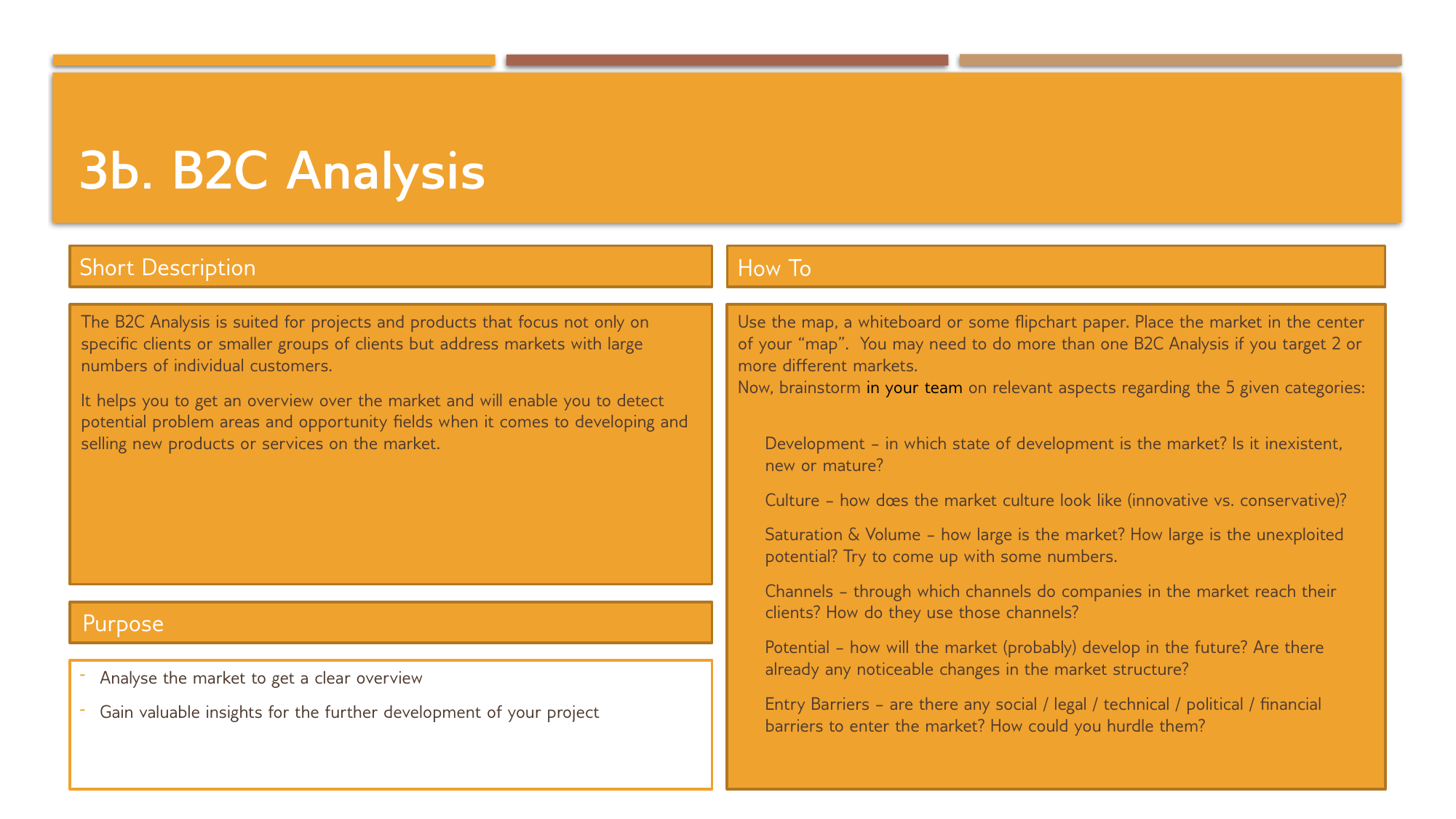

# 3b. B2C Analysis
Short Description
How To
Use the map, a whiteboard or some flipchart paper. Place the market in the center of your “map”.  You may need to do more than one B2C Analysis if you target 2 or more different markets.
Now, brainstorm in your team on relevant aspects regarding the 5 given categories:
Development – in which state of development is the market? Is it inexistent, new or mature?
Culture – how does the market culture look like (innovative vs. conservative)?
Saturation & Volume – how large is the market? How large is the unexploited potential? Try to come up with some numbers.
Channels – through which channels do companies in the market reach their clients? How do they use those channels?
Potential – how will the market (probably) develop in the future? Are there already any noticeable changes in the market structure?
Entry Barriers – are there any social / legal / technical / political / financial barriers to enter the market? How could you hurdle them?
The B2C Analysis is suited for projects and products that focus not only on specific clients or smaller groups of clients but address markets with large numbers of individual customers.
It helps you to get an overview over the market and will enable you to detect potential problem areas and opportunity fields when it comes to developing and selling new products or services on the market.
Purpose
Analyse the market to get a clear overview
Gain valuable insights for the further development of your project